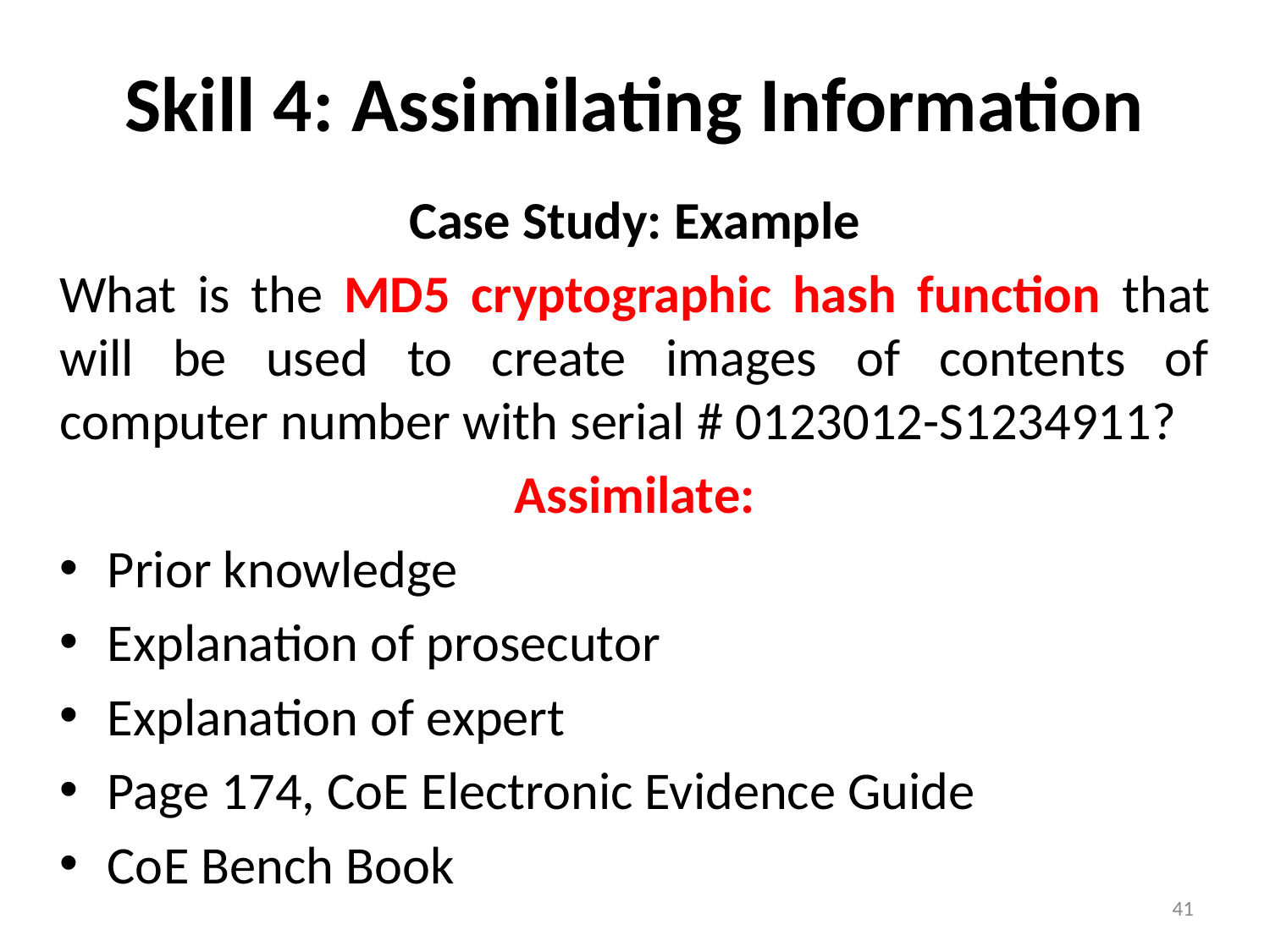

# Skill 4: Assimilating Information
Case Study: Example
What is the MD5 cryptographic hash function that will be used to create images of contents of computer number with serial # 0123012-S1234911?
Assimilate:
Prior knowledge
Explanation of prosecutor
Explanation of expert
Page 174, CoE Electronic Evidence Guide
CoE Bench Book

41